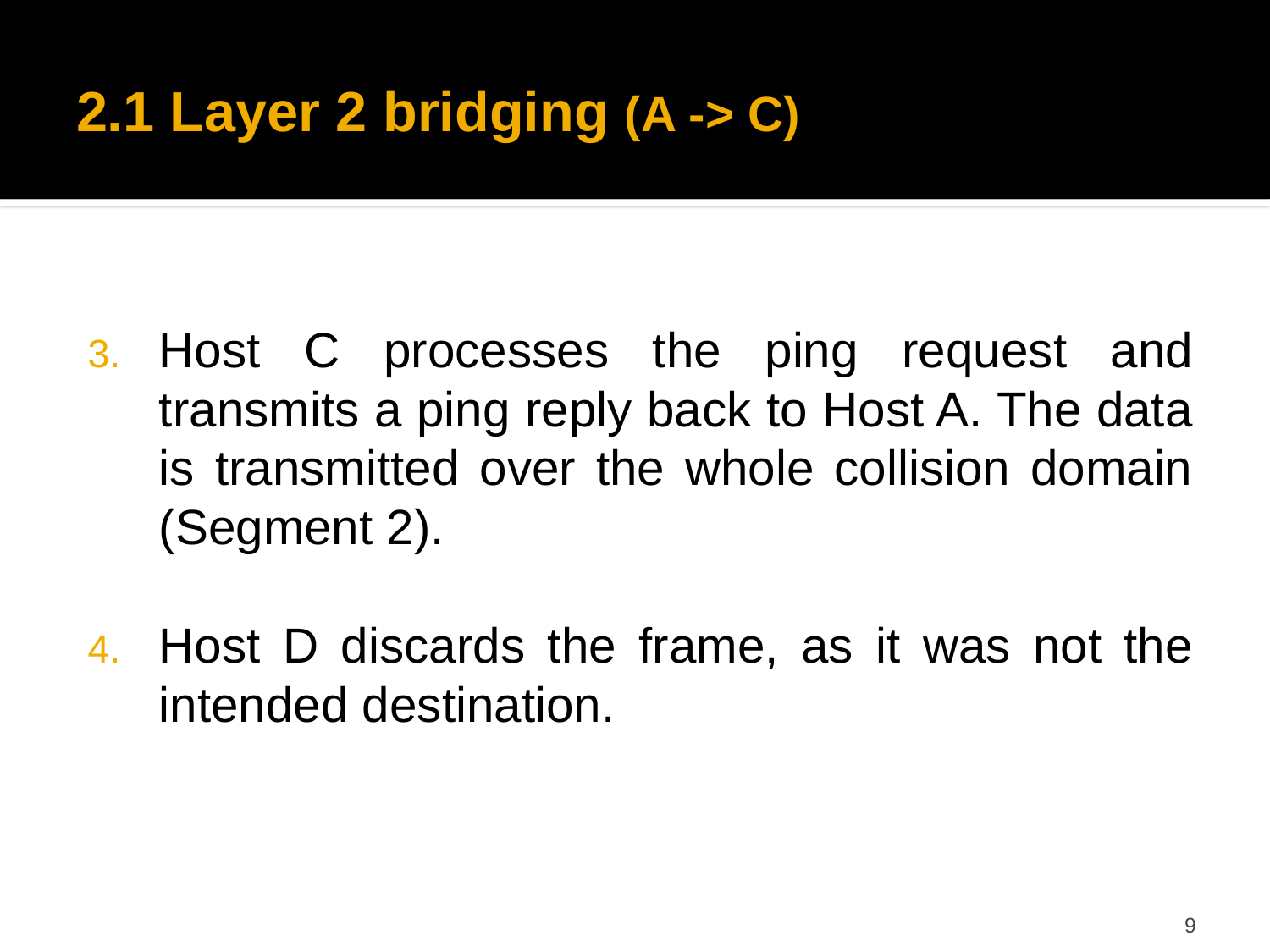

# 2.1 Layer 2 bridging (A -> C)

Host C processes the ping request and transmits a ping reply back to Host A. The data is transmitted over the whole collision domain (Segment 2).

Host D discards the frame, as it was not the intended destination.

9